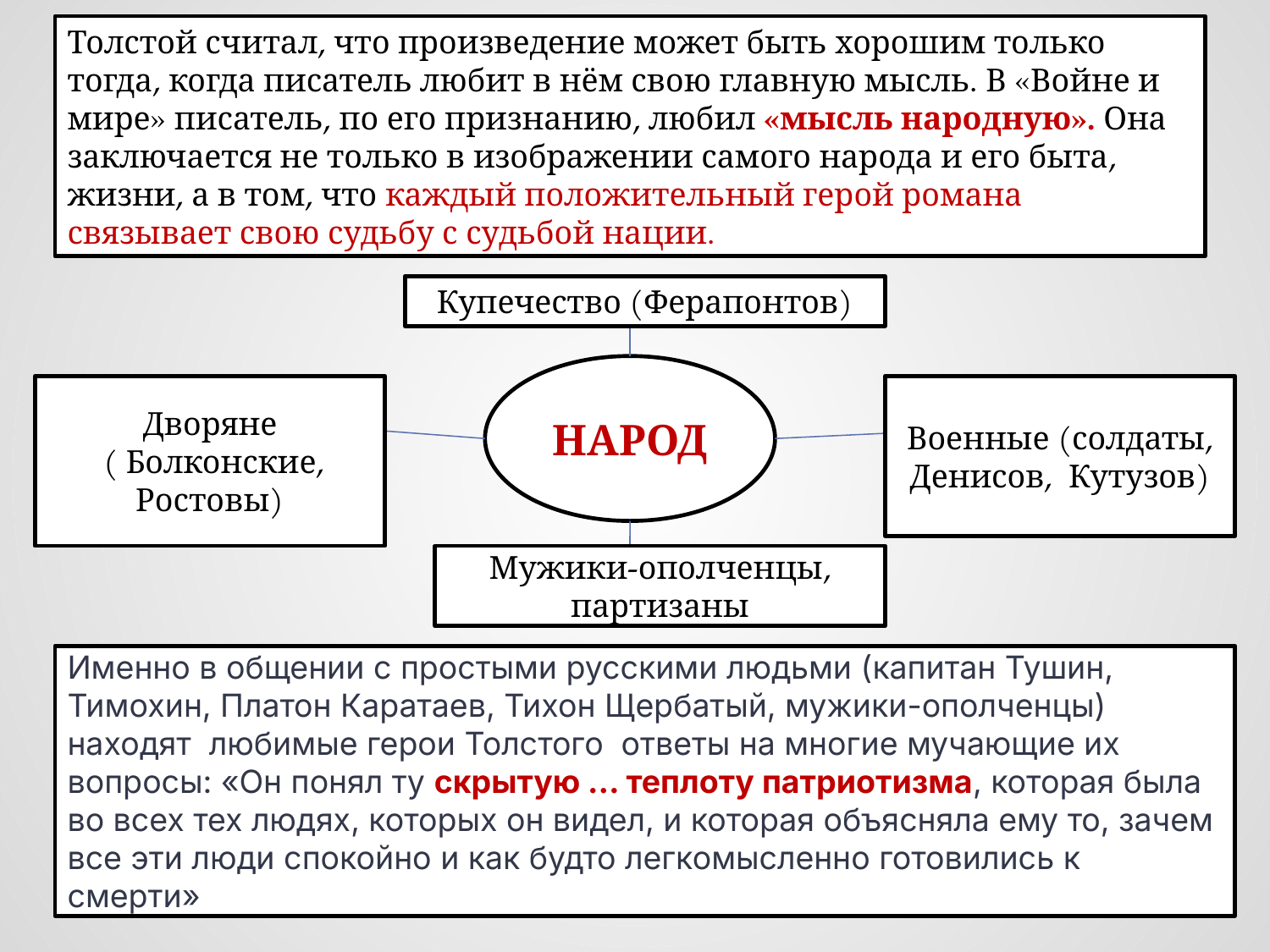

#
Толстой считал, что произведение может быть хорошим только тогда, когда писатель любит в нём свою главную мысль. В «Войне и мире» писатель, по его признанию, любил «мысль народную». Она заключается не только в изображении самого народа и его быта, жизни, а в том, что каждый положительный герой романа связывает свою судьбу с судьбой нации.

Купечество (Ферапонтов)
НАРОД
Дворяне
 ( Болконские, Ростовы)
Военные (солдаты, Денисов,  Кутузов)
Мужики-ополченцы, партизаны
Именно в общении с простыми русскими людьми (капитан Тушин, Тимохин, Платон Каратаев, Тихон Щербатый, мужики-ополченцы) находят  любимые герои Толстого  ответы на многие мучающие их вопросы: «Он понял ту скрытую … теплоту патриотизма, которая была во всех тех людях, которых он видел, и которая объясняла ему то, зачем все эти люди спокойно и как будто легкомысленно готовились к смерти»